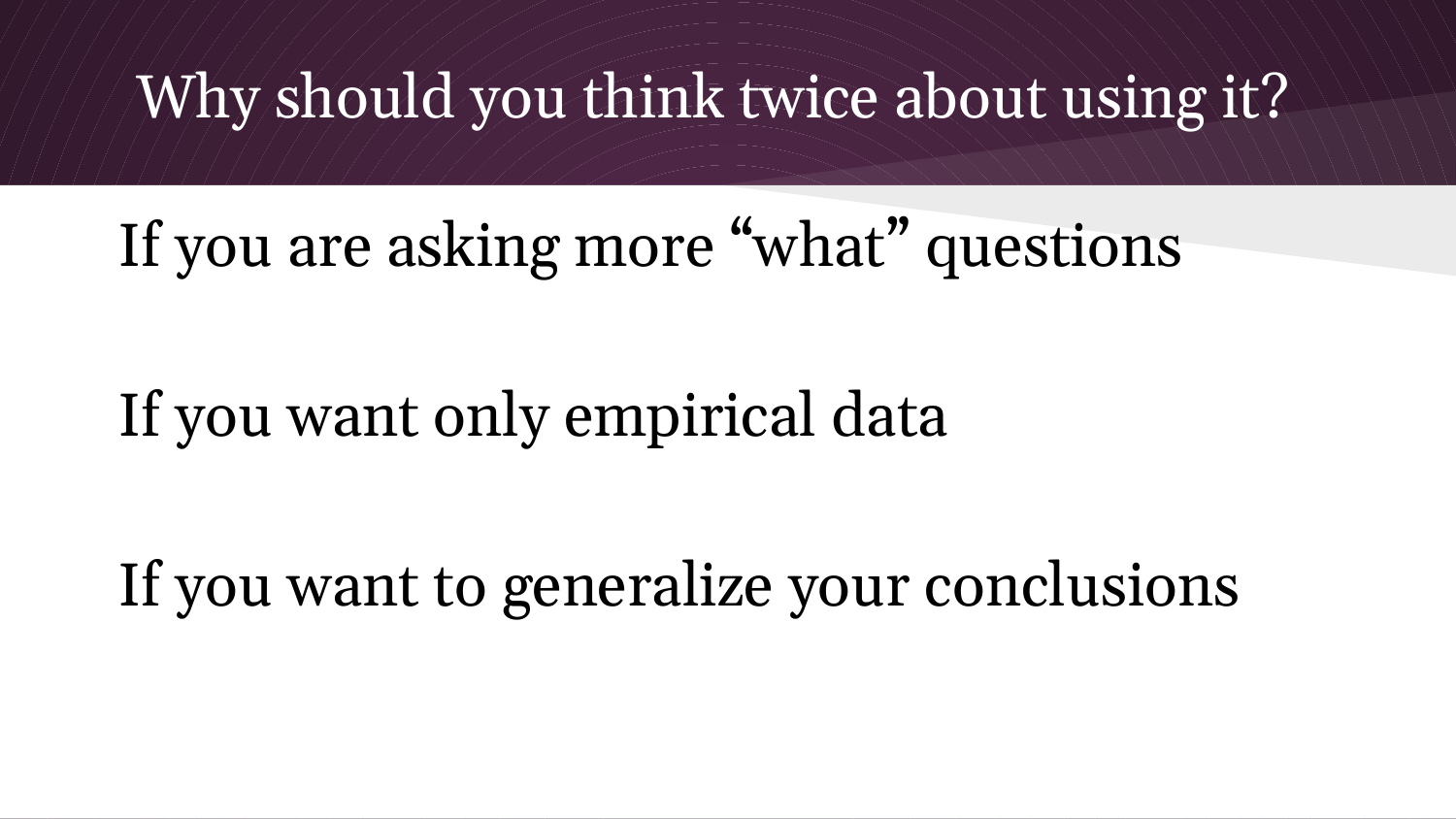

# Why should you think twice about using it?

If you are asking more “what” questions

If you want only empirical data

If you want to generalize your conclusions